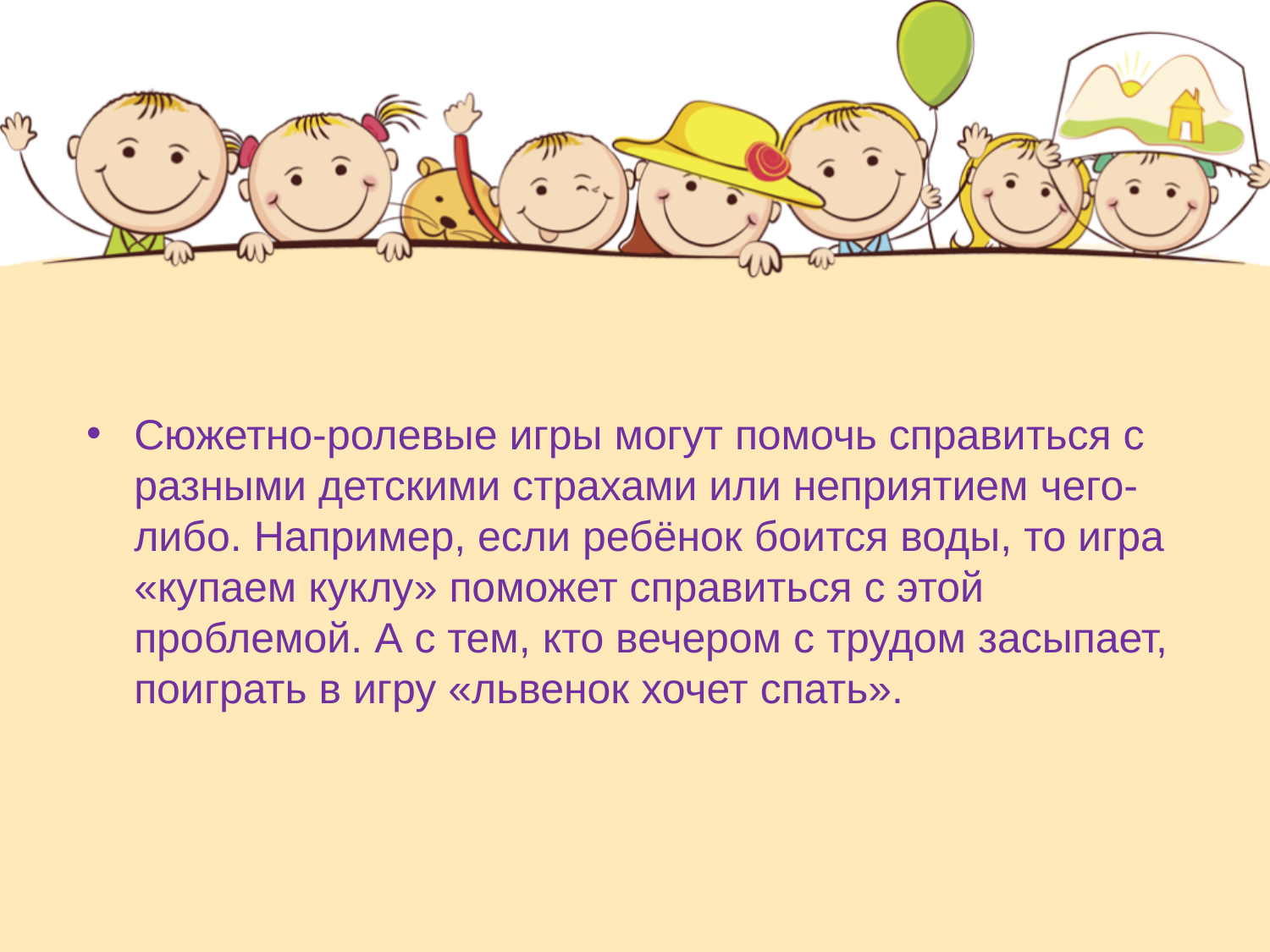

Сюжетно-ролевые игры могут помочь справиться с разными детскими страхами или неприятием чего-либо. Например, если ребёнок боится воды, то игра «купаем куклу» поможет справиться с этой проблемой. А с тем, кто вечером с трудом засыпает, поиграть в игру «львенок хочет спать».